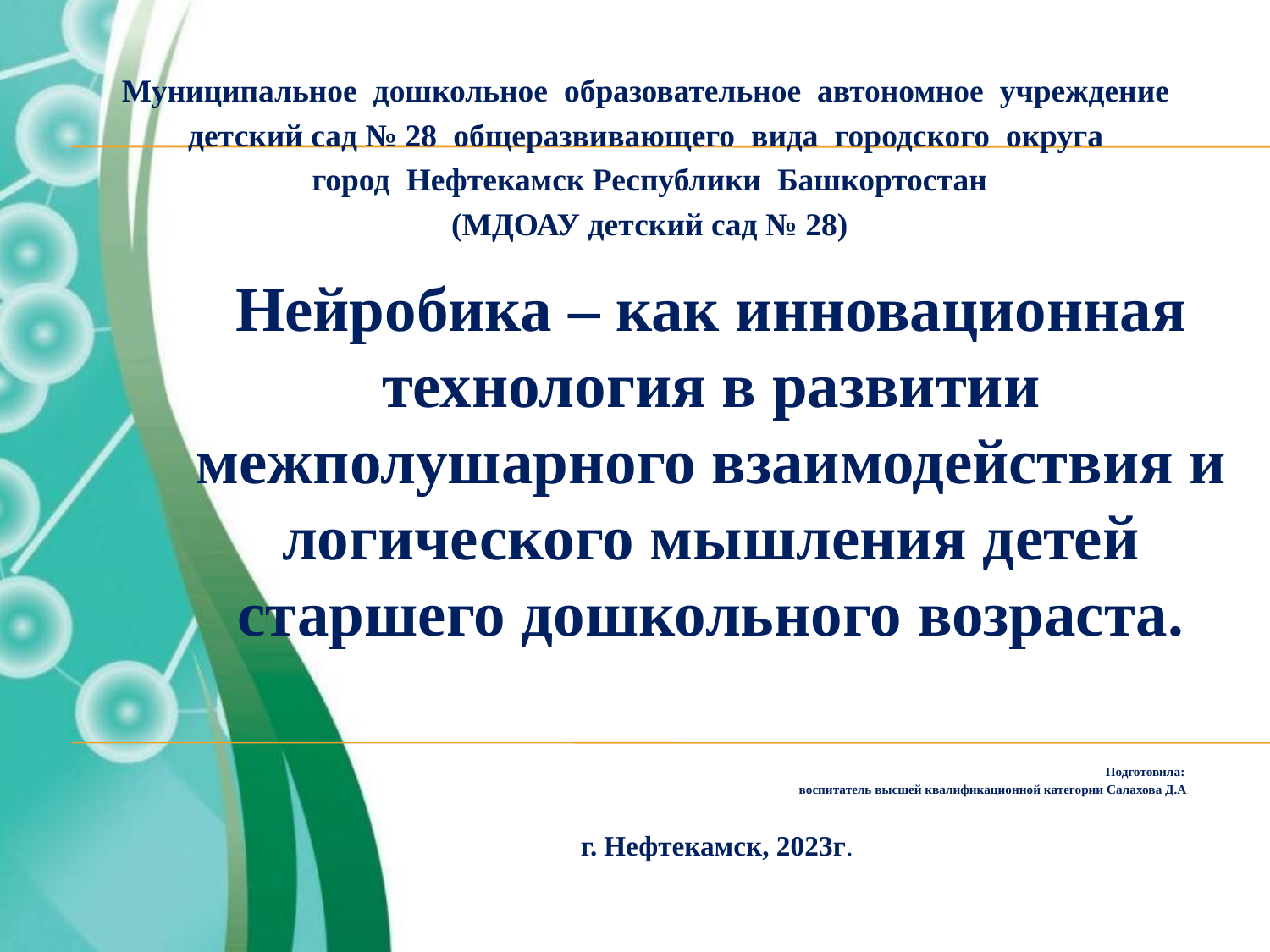

Муниципальное  дошкольное  образовательное  автономное  учреждение
детский сад № 28  общеразвивающего  вида  городского  округа
город  Нефтекамск Республики  Башкортостан
(МДОАУ детский сад № 28)
#
Нейробика – как инновационная технология в развитии межполушарного взаимодействия и логического мышления детей старшего дошкольного возраста.
Подготовила:
воспитатель высшей квалификационной категории Салахова Д.А.
г. Нефтекамск, 2023г.